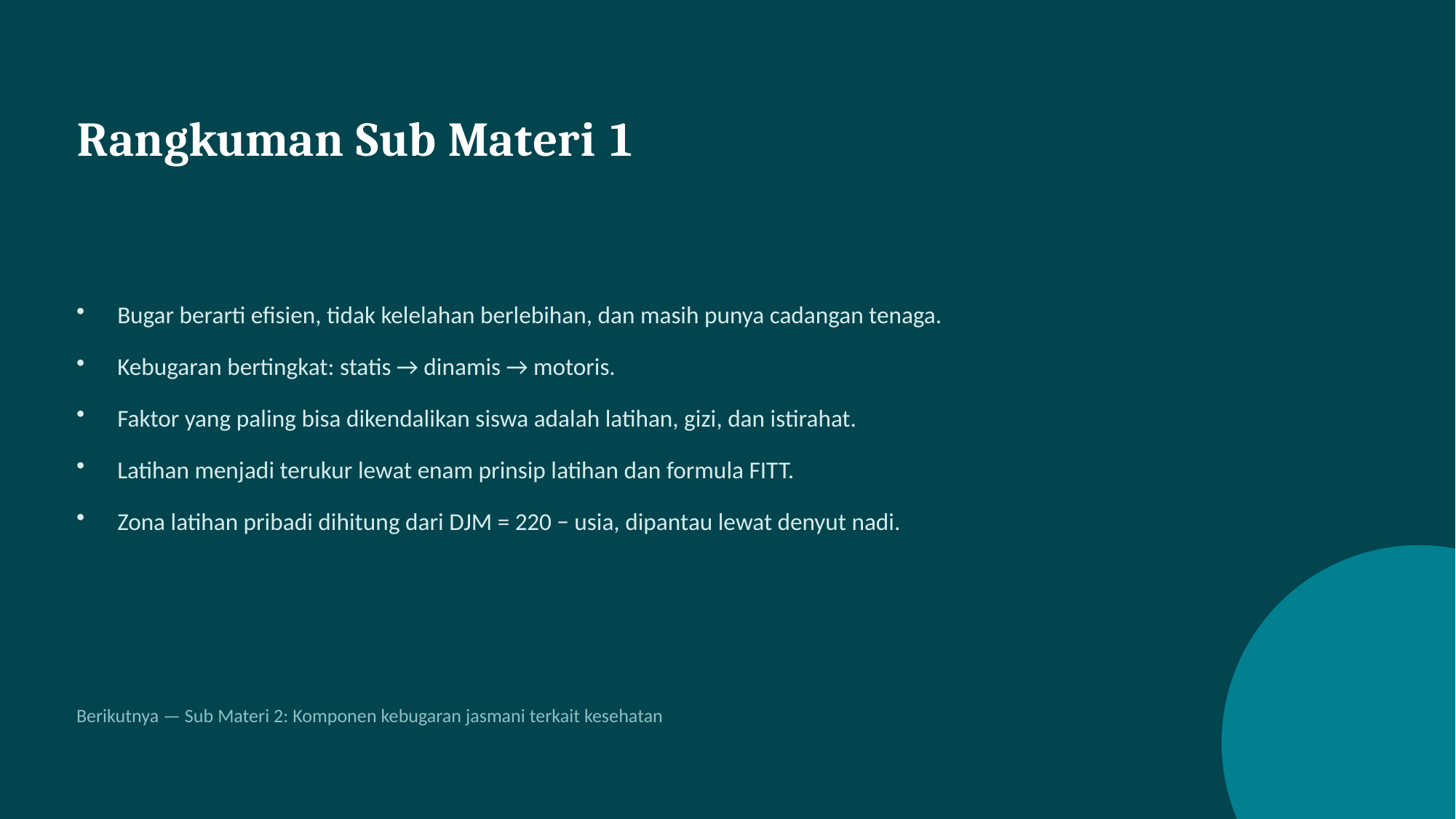

Rangkuman Sub Materi 1
Bugar berarti efisien, tidak kelelahan berlebihan, dan masih punya cadangan tenaga.
Kebugaran bertingkat: statis → dinamis → motoris.
Faktor yang paling bisa dikendalikan siswa adalah latihan, gizi, dan istirahat.
Latihan menjadi terukur lewat enam prinsip latihan dan formula FITT.
Zona latihan pribadi dihitung dari DJM = 220 − usia, dipantau lewat denyut nadi.

Berikutnya — Sub Materi 2: Komponen kebugaran jasmani terkait kesehatan